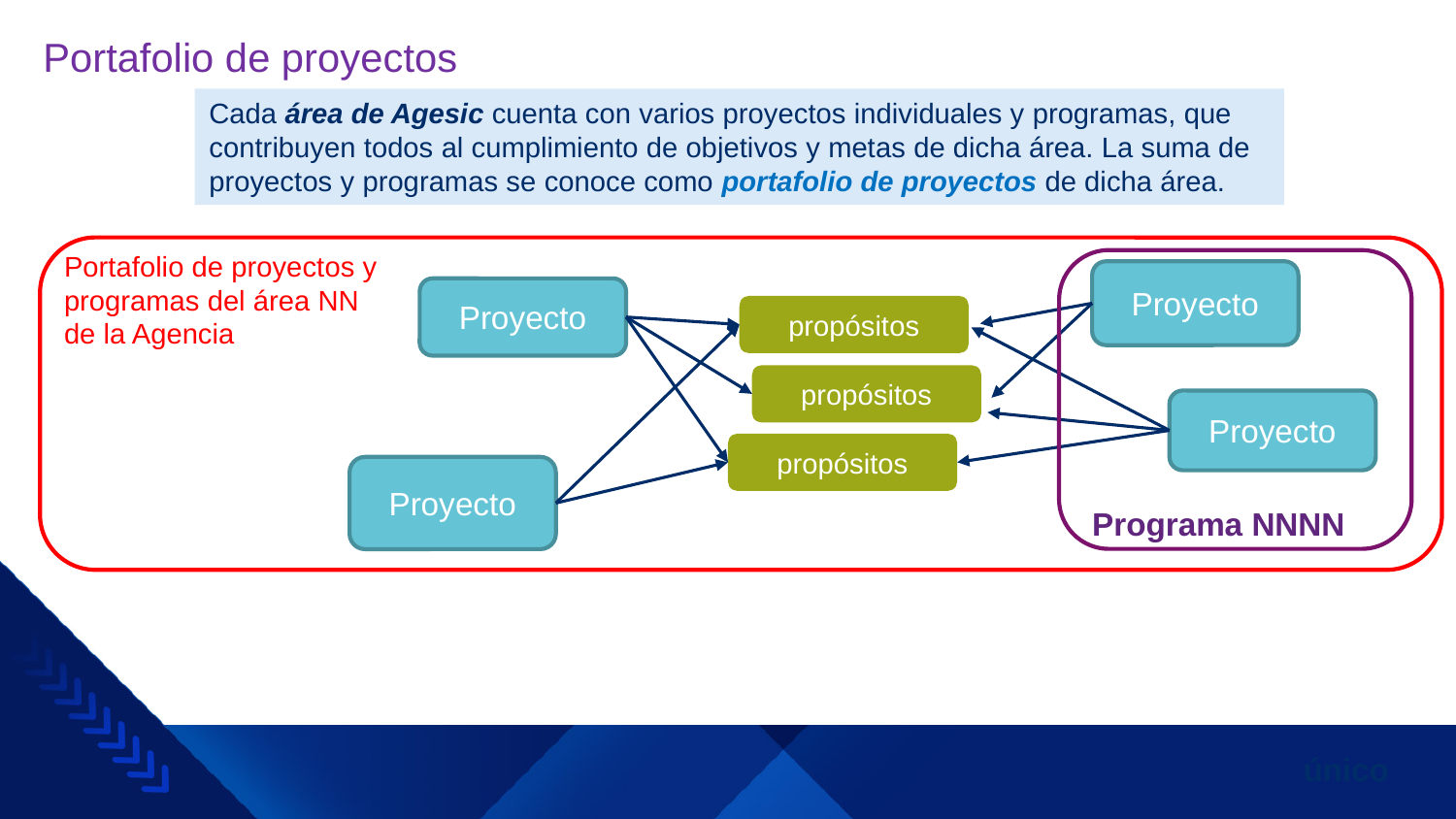

# Portafolio de proyectos
Cada área de Agesic cuenta con varios proyectos individuales y programas, que contribuyen todos al cumplimiento de objetivos y metas de dicha área. La suma de proyectos y programas se conoce como portafolio de proyectos de dicha área.

Portafolio de proyectos y programas del área NN de la Agencia

Programa NNNN
Proyecto
Proyecto
Proyecto
Proyecto
propósitos
propósitos
propósitos
único